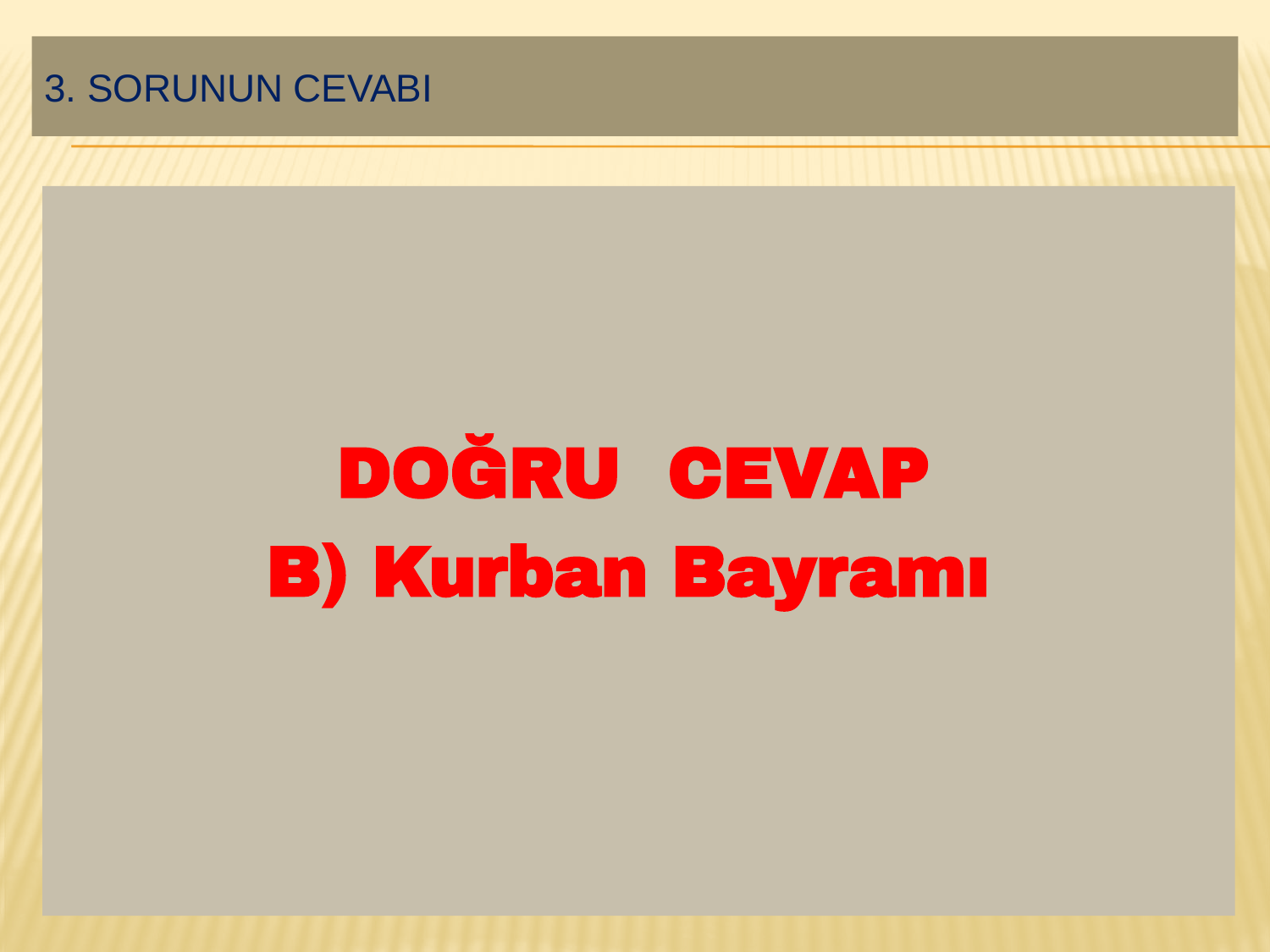

# 3. SORUNUN CEVABI

            DOĞRU  CEVAP
         B) Kurban Bayramı